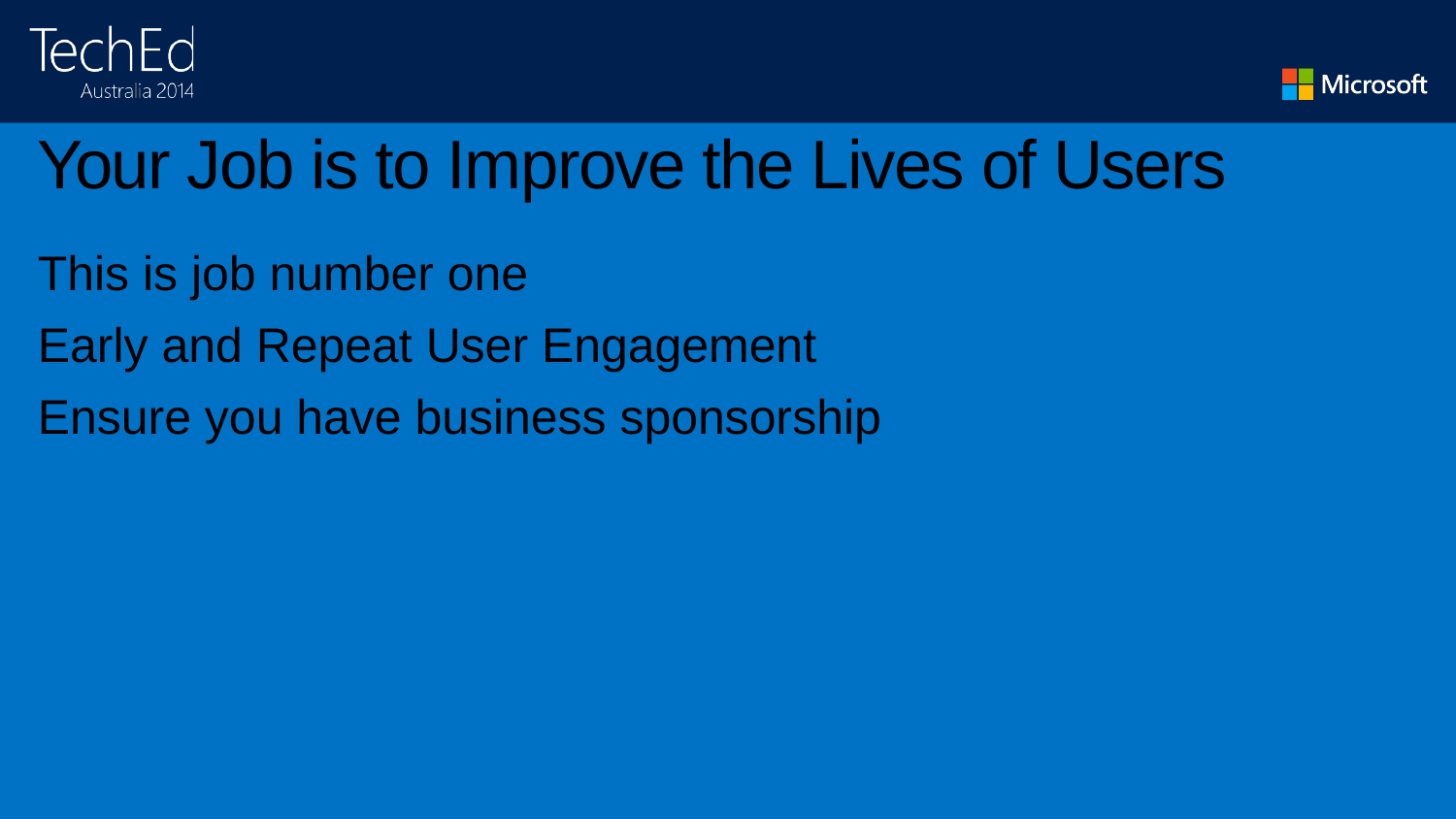

# Your Job is to Improve the Lives of Users
This is job number one
Early and Repeat User Engagement
Ensure you have business sponsorship